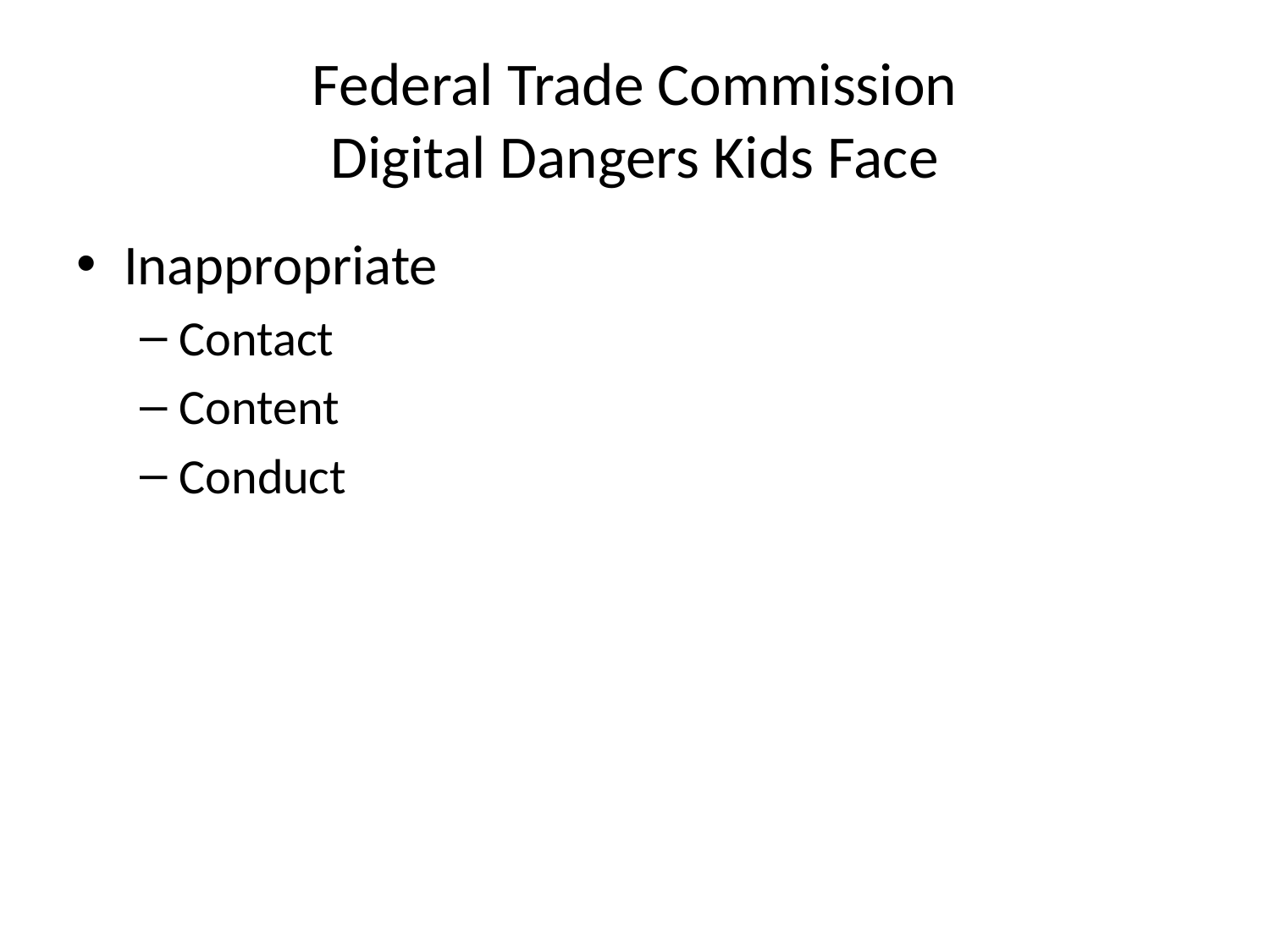

# Federal Trade Commission Digital Dangers Kids Face
Inappropriate
Contact
Content
Conduct